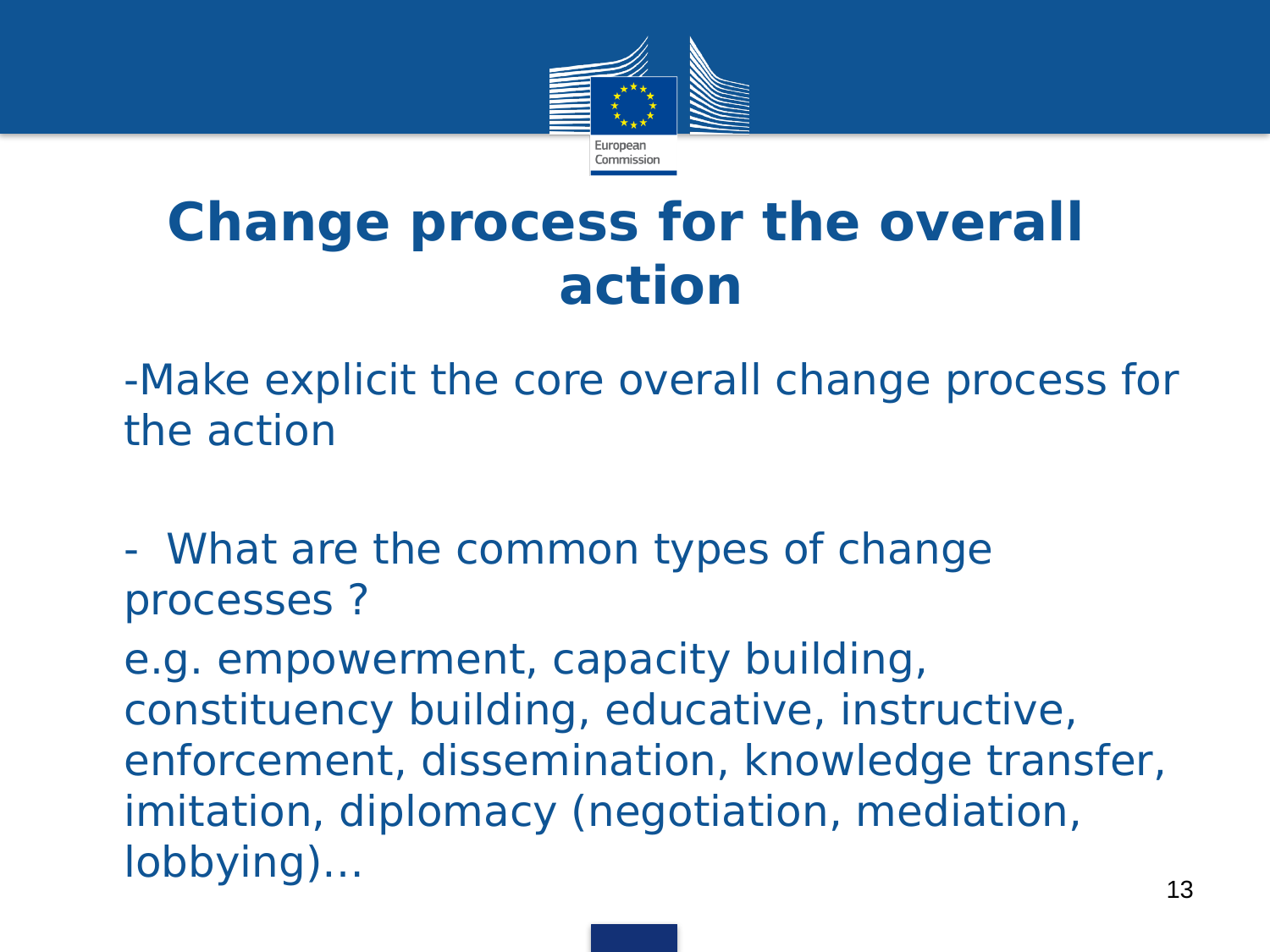

# Change process for the overall action
-Make explicit the core overall change process for the action

-  What are the common types of change processes ?
e.g. empowerment, capacity building, constituency building, educative, instructive, enforcement, dissemination, knowledge transfer, imitation, diplomacy (negotiation, mediation, lobbying)…

13